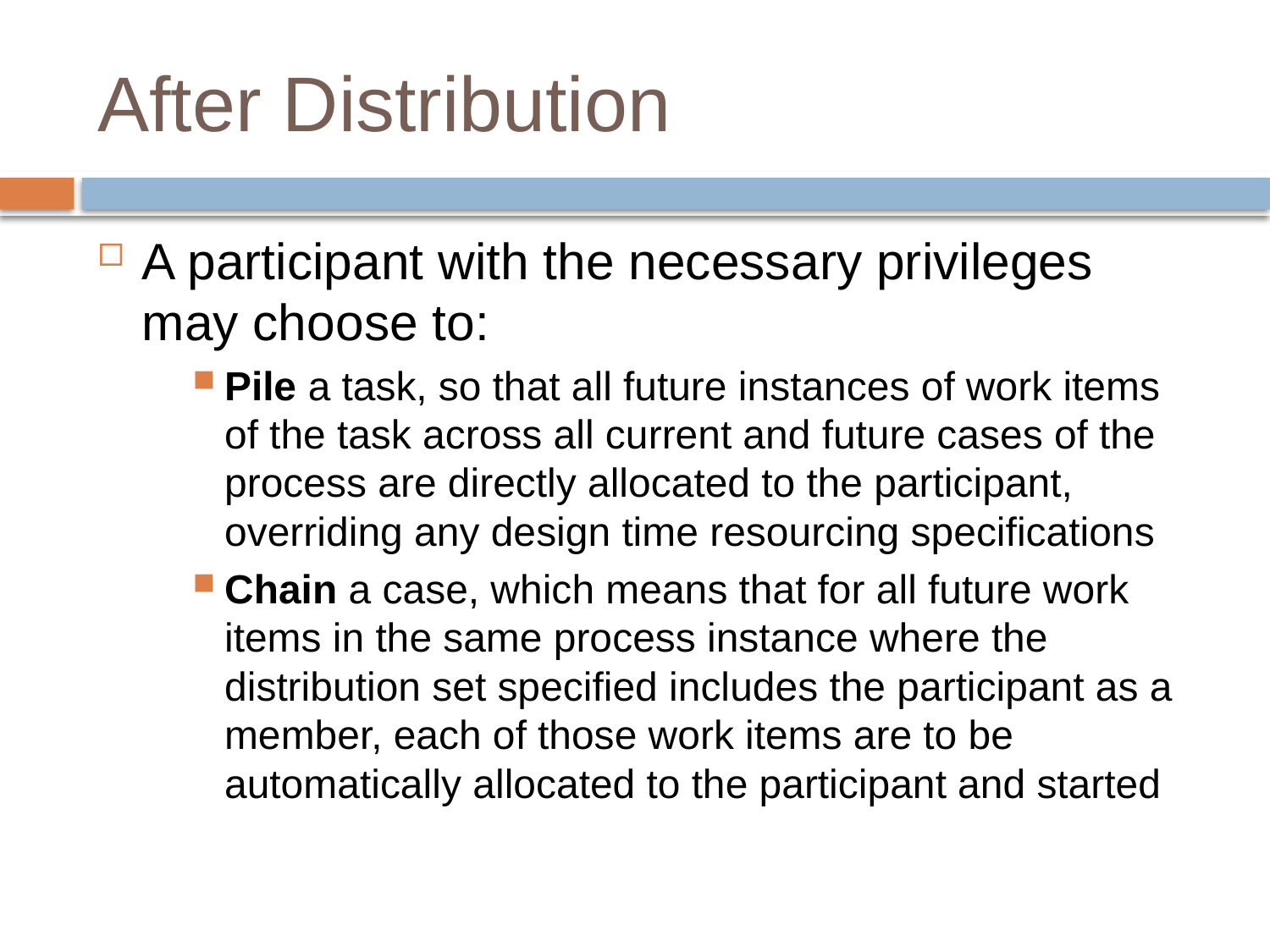

# After Distribution
A participant with the necessary privileges may choose to:
Pile a task, so that all future instances of work items of the task across all current and future cases of the process are directly allocated to the participant, overriding any design time resourcing specifications
Chain a case, which means that for all future work items in the same process instance where the distribution set specified includes the participant as a member, each of those work items are to be automatically allocated to the participant and started